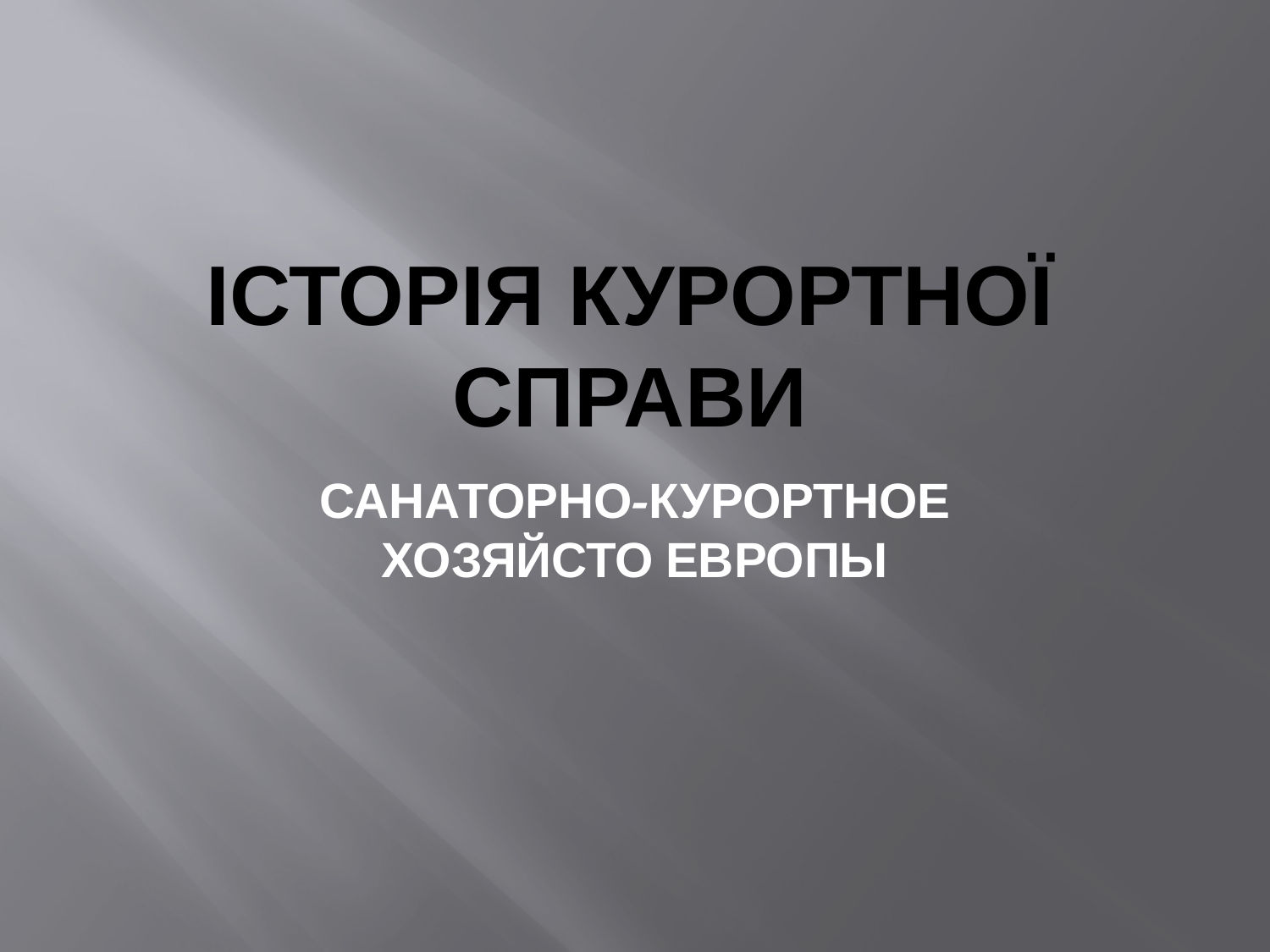

# Історія курортної справи
САНАТОРНО-КУРОРТНОЕ ХОЗЯЙСТО ЕВРОПЫ